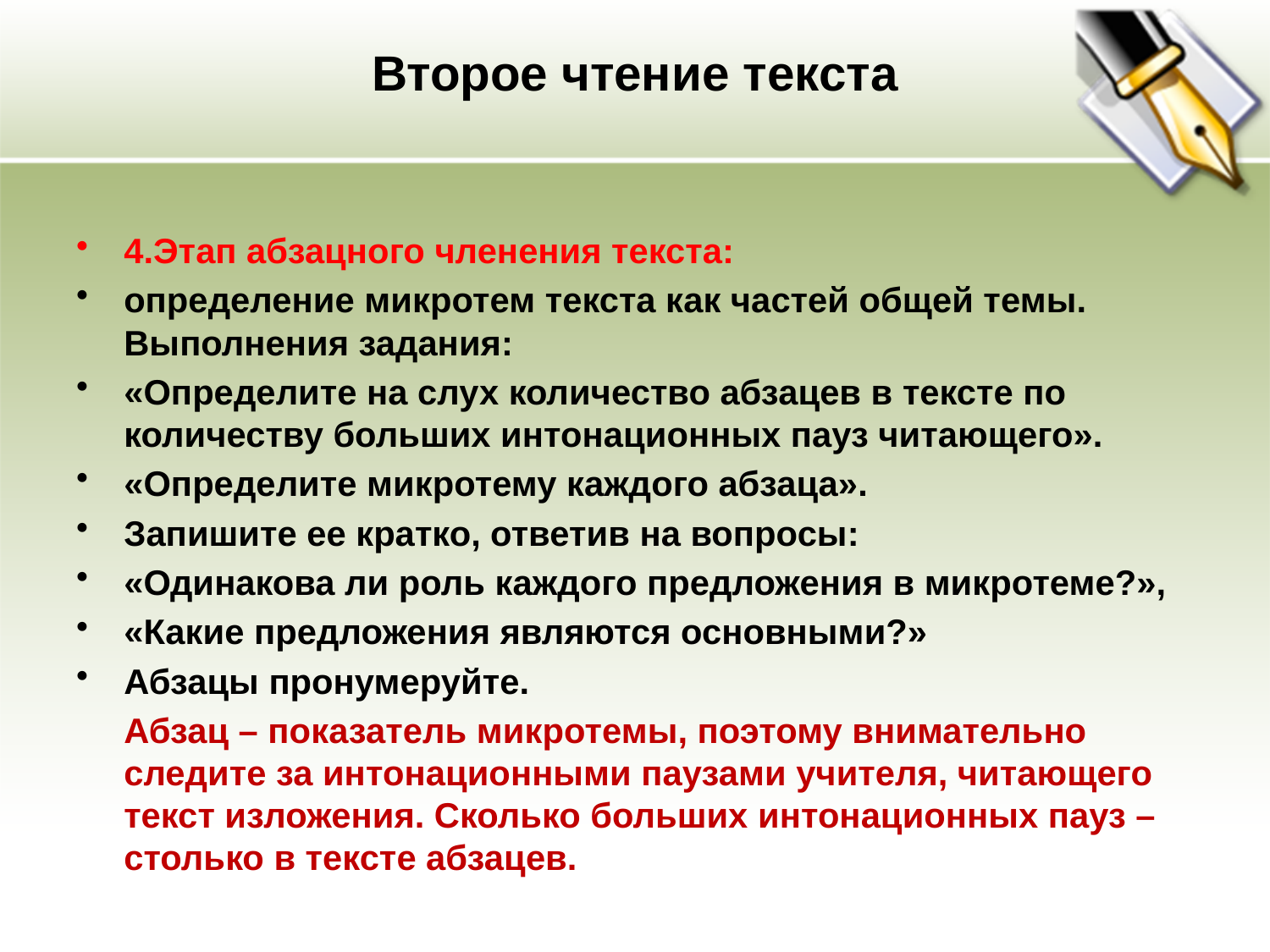

# Второе чтение текста
4.Этап абзацного членения текста:
определение микротем текста как частей общей темы.	Выполнения задания:
«Определите на слух количество абзацев в тексте по количеству больших интонационных пауз читающего».
«Определите микротему каждого абзаца».
Запишите ее кратко, ответив на вопросы:
«Одинакова ли роль каждого предложения в микротеме?»,
«Какие предложения являются основными?»
Абзацы пронумеруйте.
	Абзац – показатель микротемы, поэтому внимательно следите за интонационными паузами учителя, читающего текст изложения. Сколько больших интонационных пауз – столько в тексте абзацев.